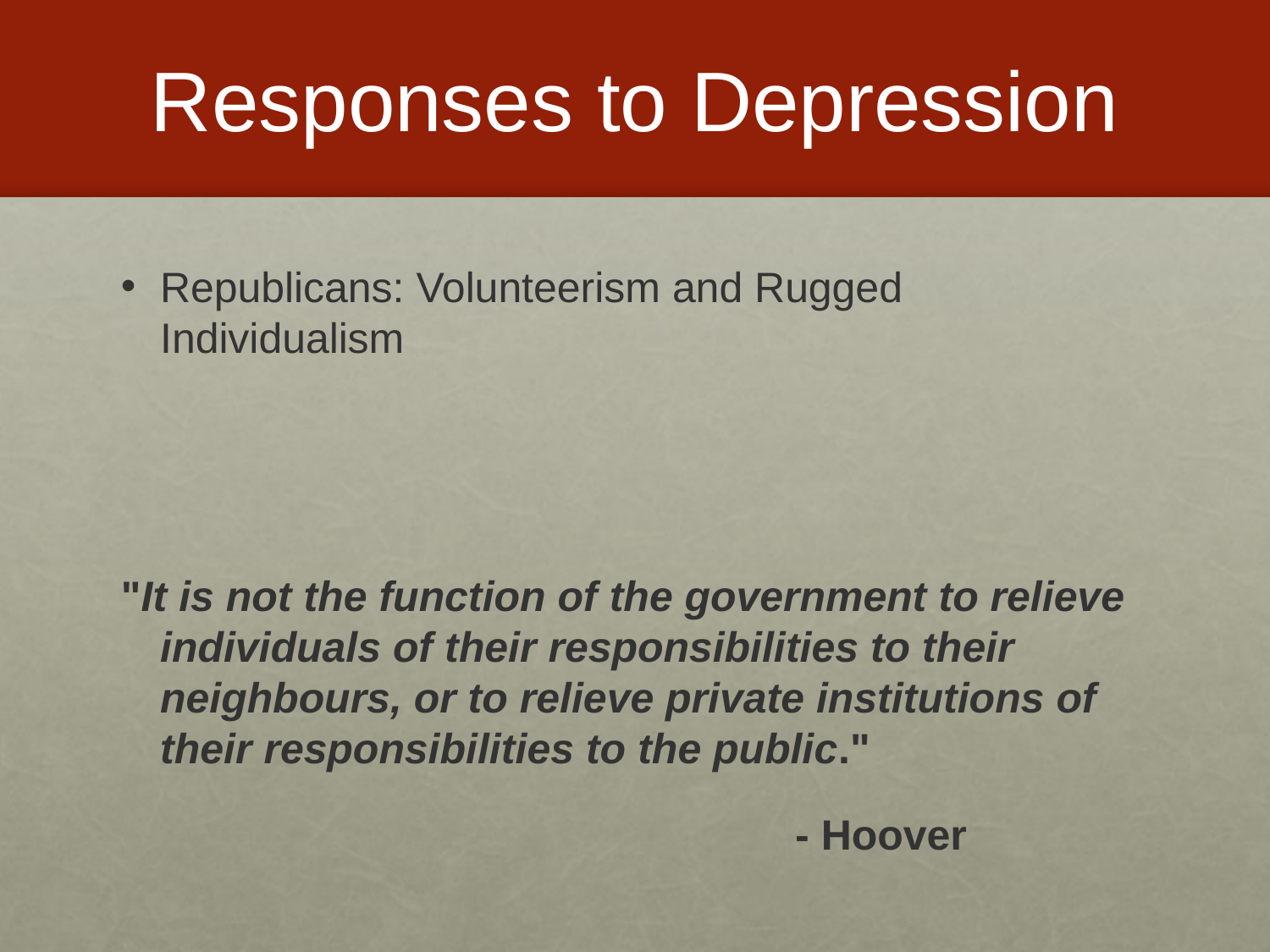

# Responses to Depression
Republicans: Volunteerism and Rugged Individualism

"It is not the function of the government to relieve individuals of their responsibilities to their neighbours, or to relieve private institutions of their responsibilities to the public."
						- Hoover